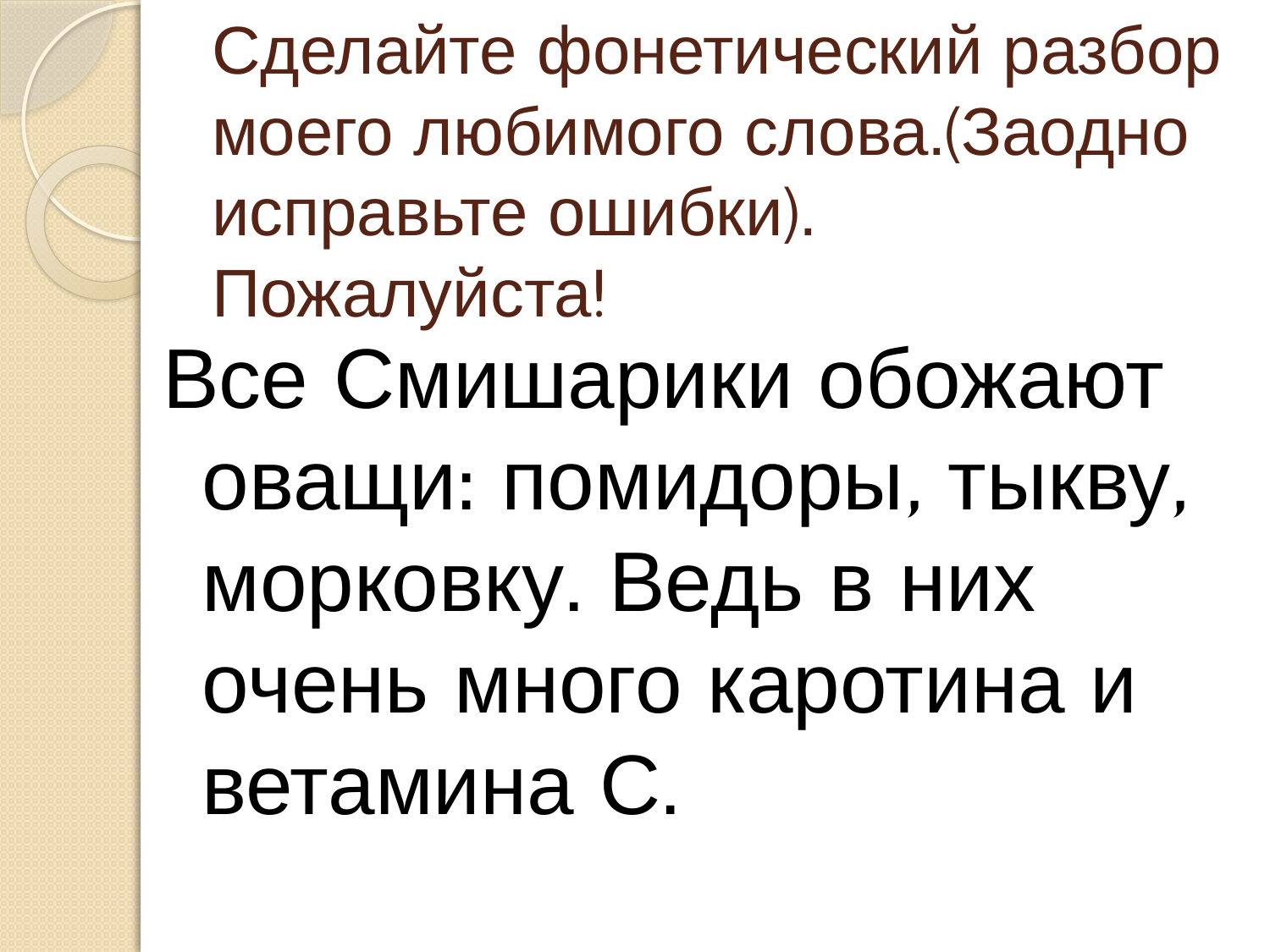

# Сделайте фонетический разбор моего любимого слова.(Заодно исправьте ошибки). Пожалуйста!
Все Смишарики обожают оващи: помидоры, тыкву, морковку. Ведь в них очень много каротина и ветамина С.